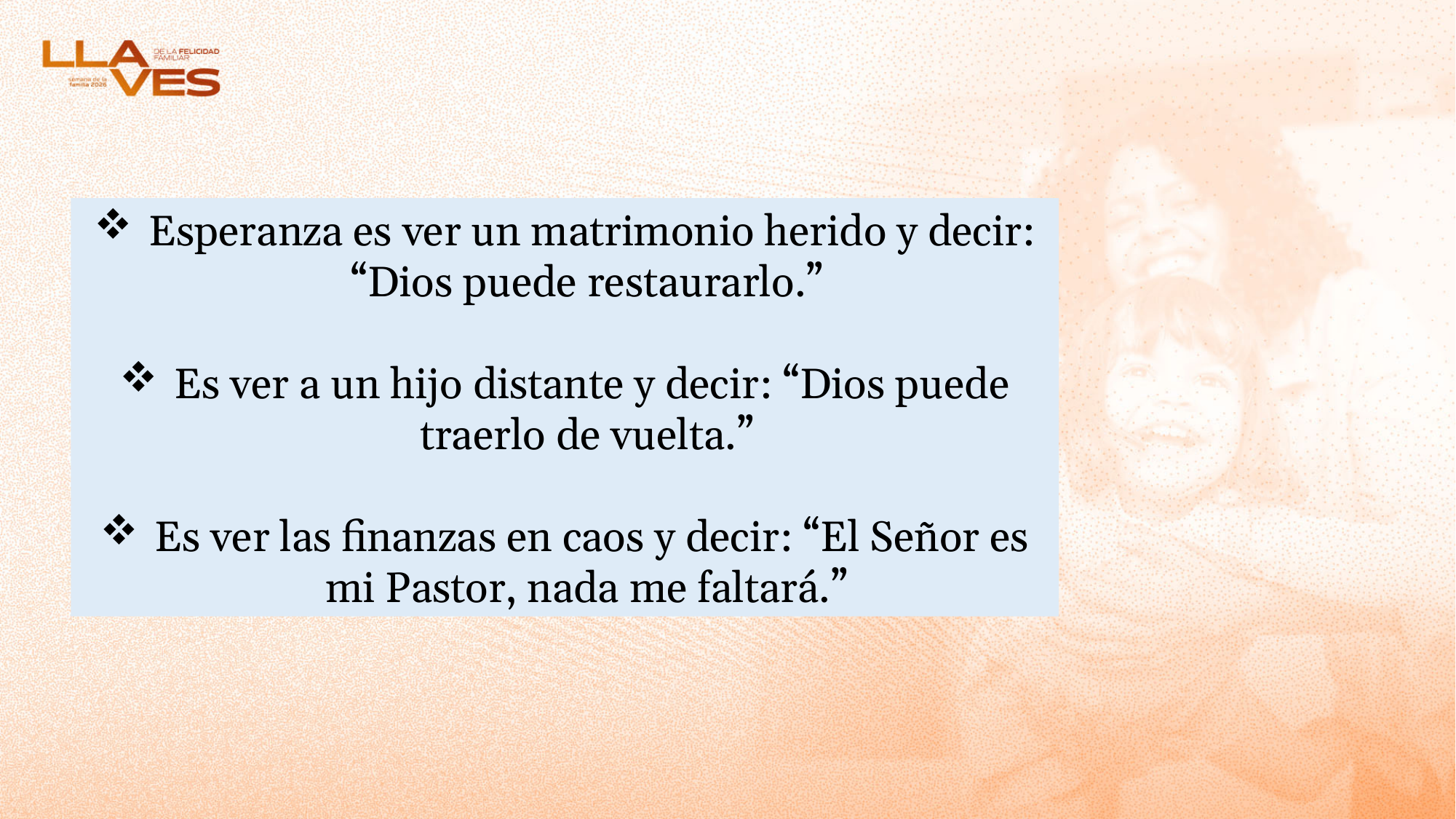

Esperanza es ver un matrimonio herido y decir: “Dios puede restaurarlo.”

Es ver a un hijo distante y decir: “Dios puede traerlo de vuelta.”

Es ver las finanzas en caos y decir: “El Señor es mi Pastor, nada me faltará.”